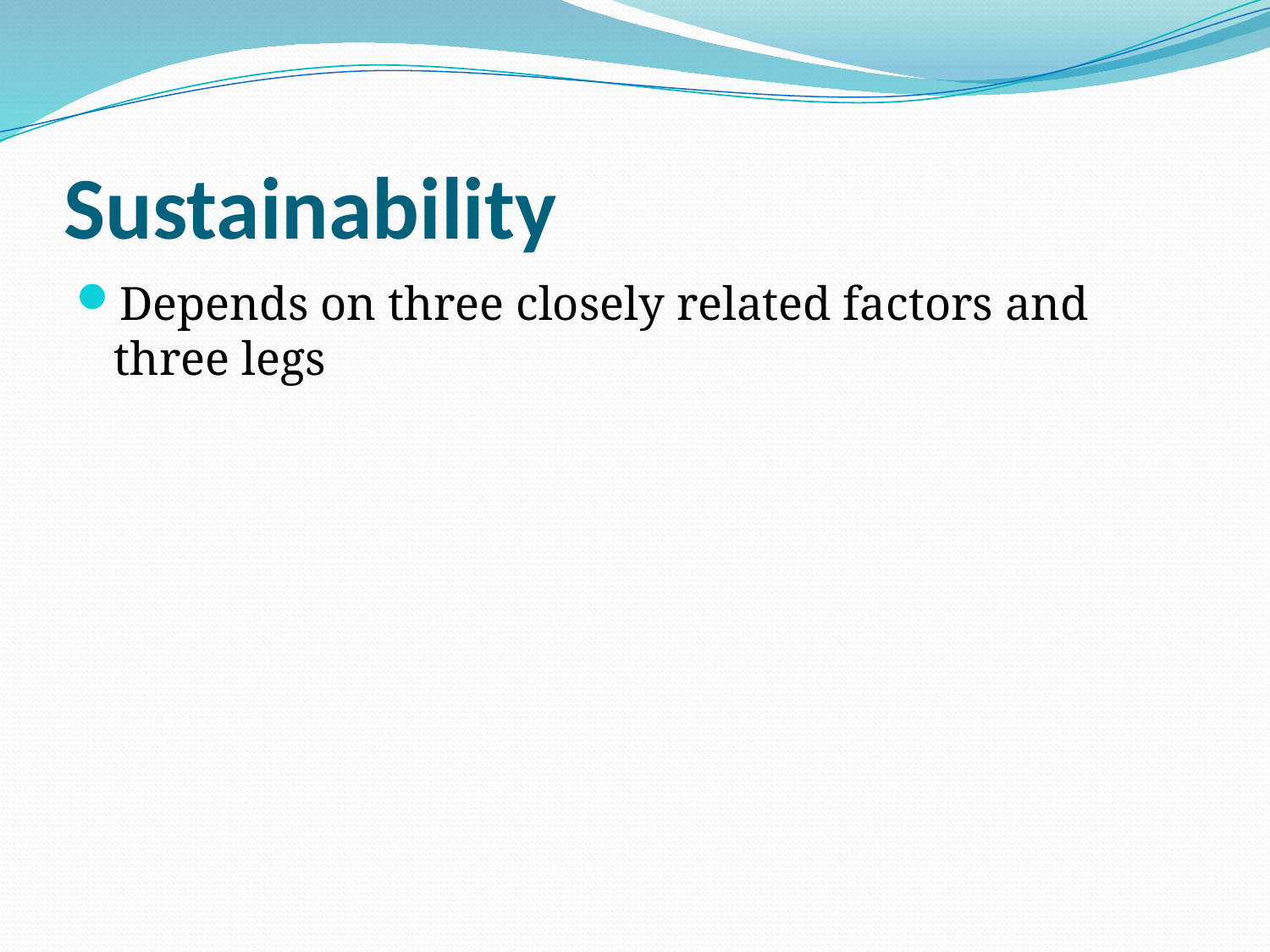

# Sustainability
Depends on three closely related factors and three legs